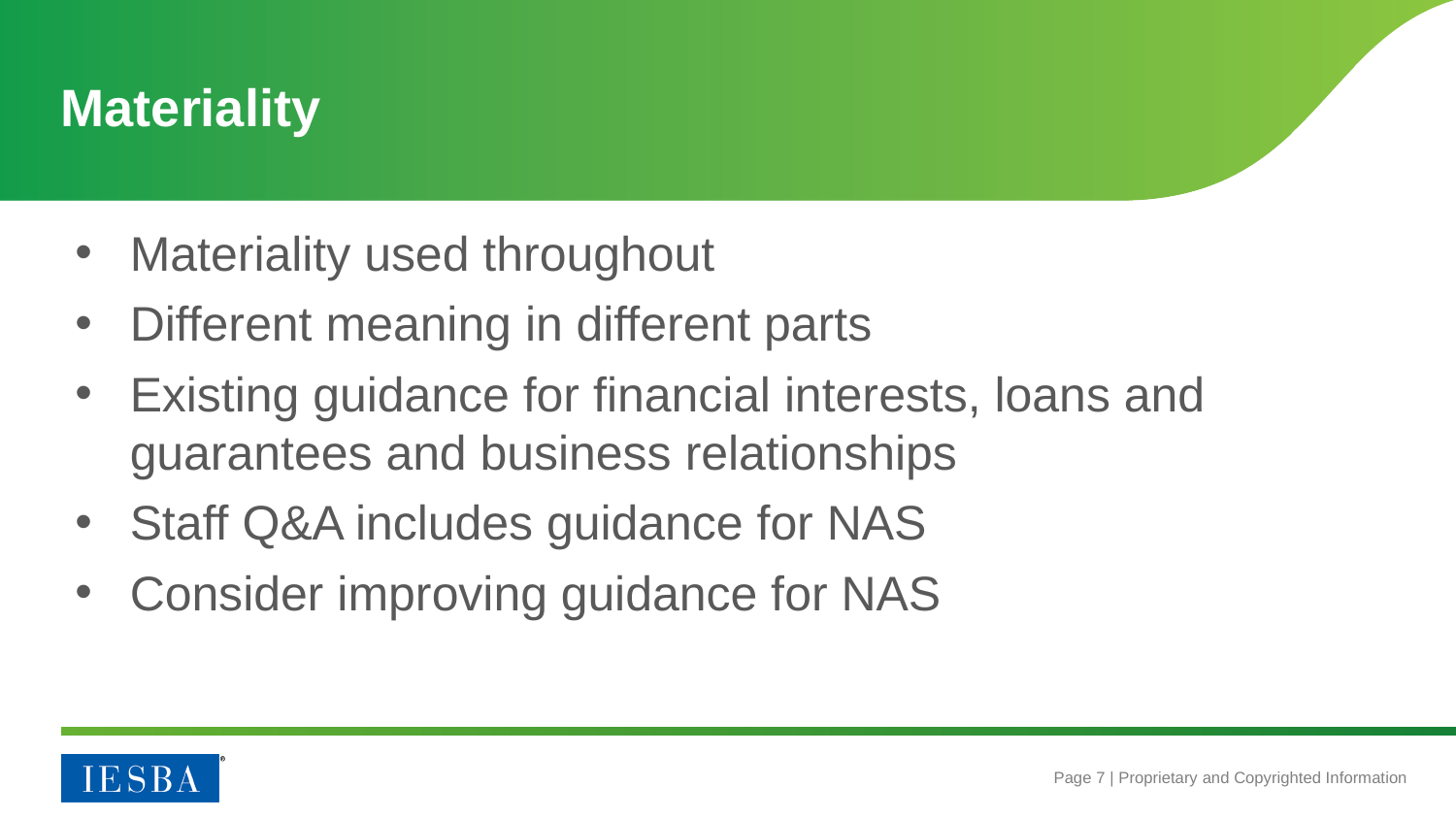

# Materiality
Materiality used throughout
Different meaning in different parts
Existing guidance for financial interests, loans and guarantees and business relationships
Staff Q&A includes guidance for NAS
Consider improving guidance for NAS